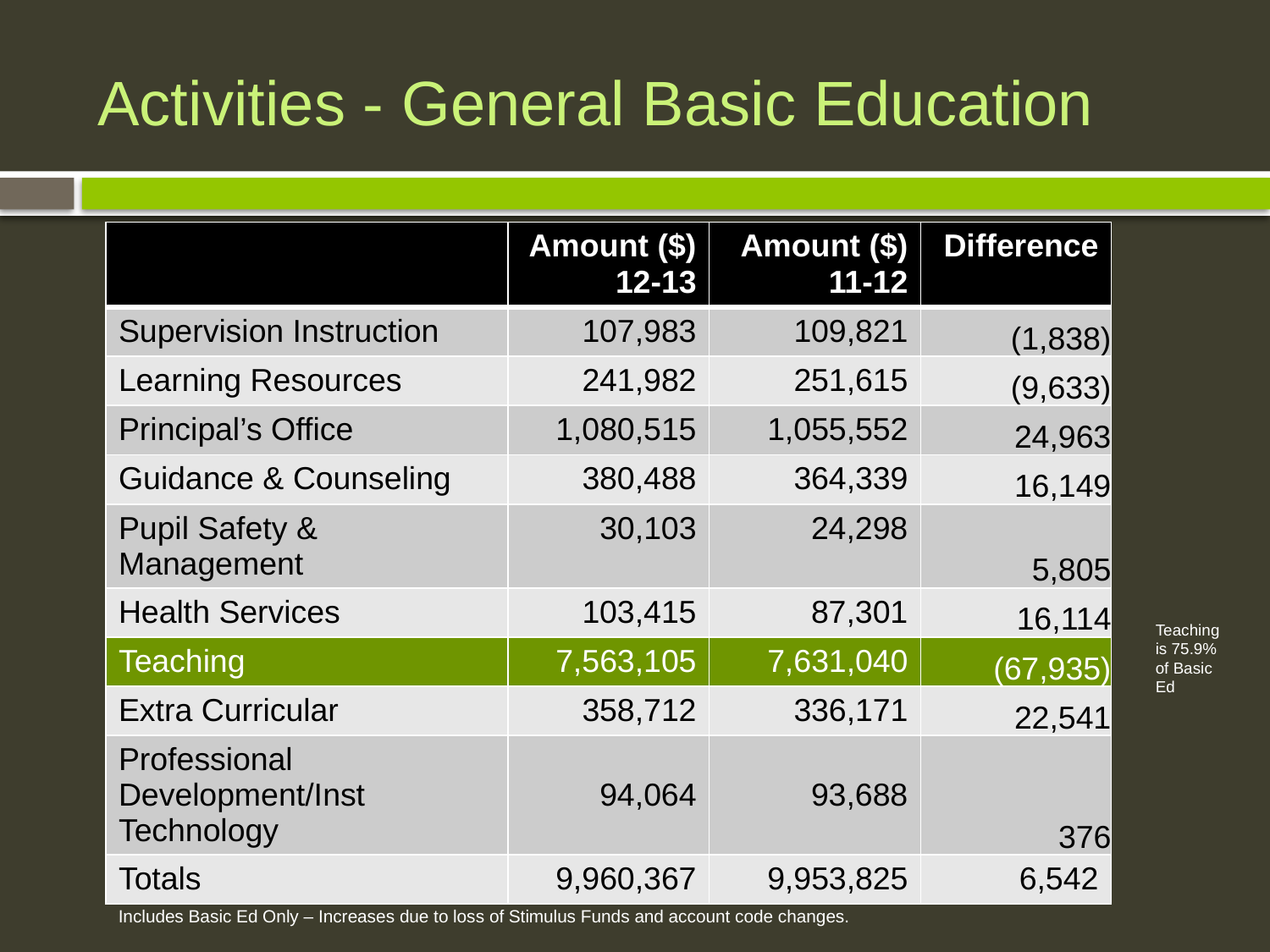

# Activities - General Basic Education
|  | Amount ($) 12-13 | Amount ($) 11-12 | Difference |
| --- | --- | --- | --- |
| Supervision Instruction | 107,983 | 109,821 | (1,838) |
| Learning Resources | 241,982 | 251,615 | (9,633) |
| Principal’s Office | 1,080,515 | 1,055,552 | 24,963 |
| Guidance & Counseling | 380,488 | 364,339 | 16,149 |
| Pupil Safety & Management | 30,103 | 24,298 | 5,805 |
| Health Services | 103,415 | 87,301 | 16,114 |
| Teaching | 7,563,105 | 7,631,040 | (67,935) |
| Extra Curricular | 358,712 | 336,171 | 22,541 |
| Professional Development/Inst Technology | 94,064 | 93,688 | 376 |
| Totals | 9,960,367 | 9,953,825 | 6,542 |
Teaching is 75.9% of Basic Ed
Includes Basic Ed Only – Increases due to loss of Stimulus Funds and account code changes.